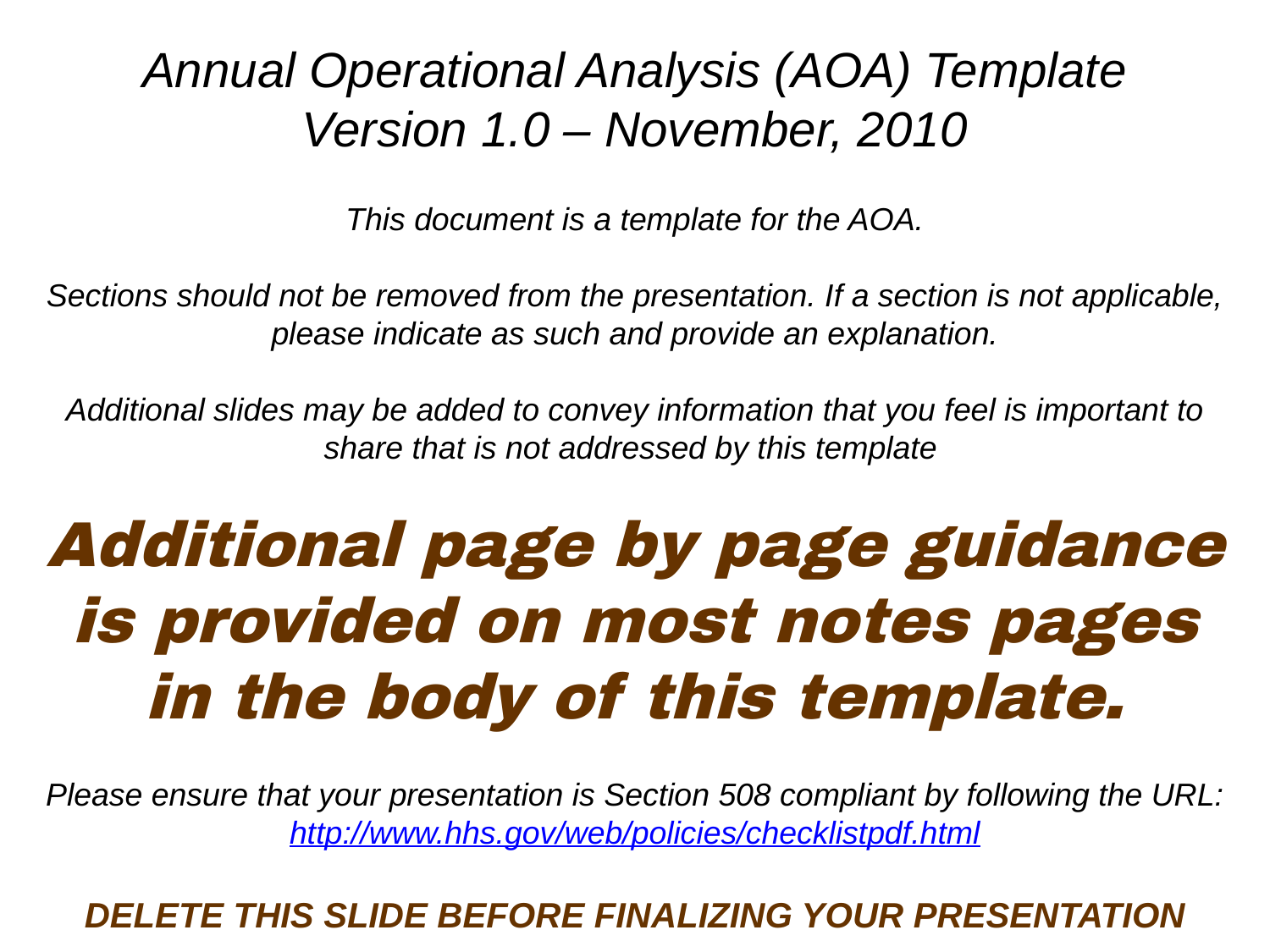

Annual Operational Analysis (AOA) Template
Version 1.0 – November, 2010

This document is a template for the AOA.

Sections should not be removed from the presentation. If a section is not applicable, please indicate as such and provide an explanation.

Additional slides may be added to convey information that you feel is important to share that is not addressed by this template

Additional page by page guidance is provided on most notes pages in the body of this template.

Please ensure that your presentation is Section 508 compliant by following the URL:
http://www.hhs.gov/web/policies/checklistpdf.html

DELETE THIS SLIDE BEFORE FINALIZING YOUR PRESENTATION